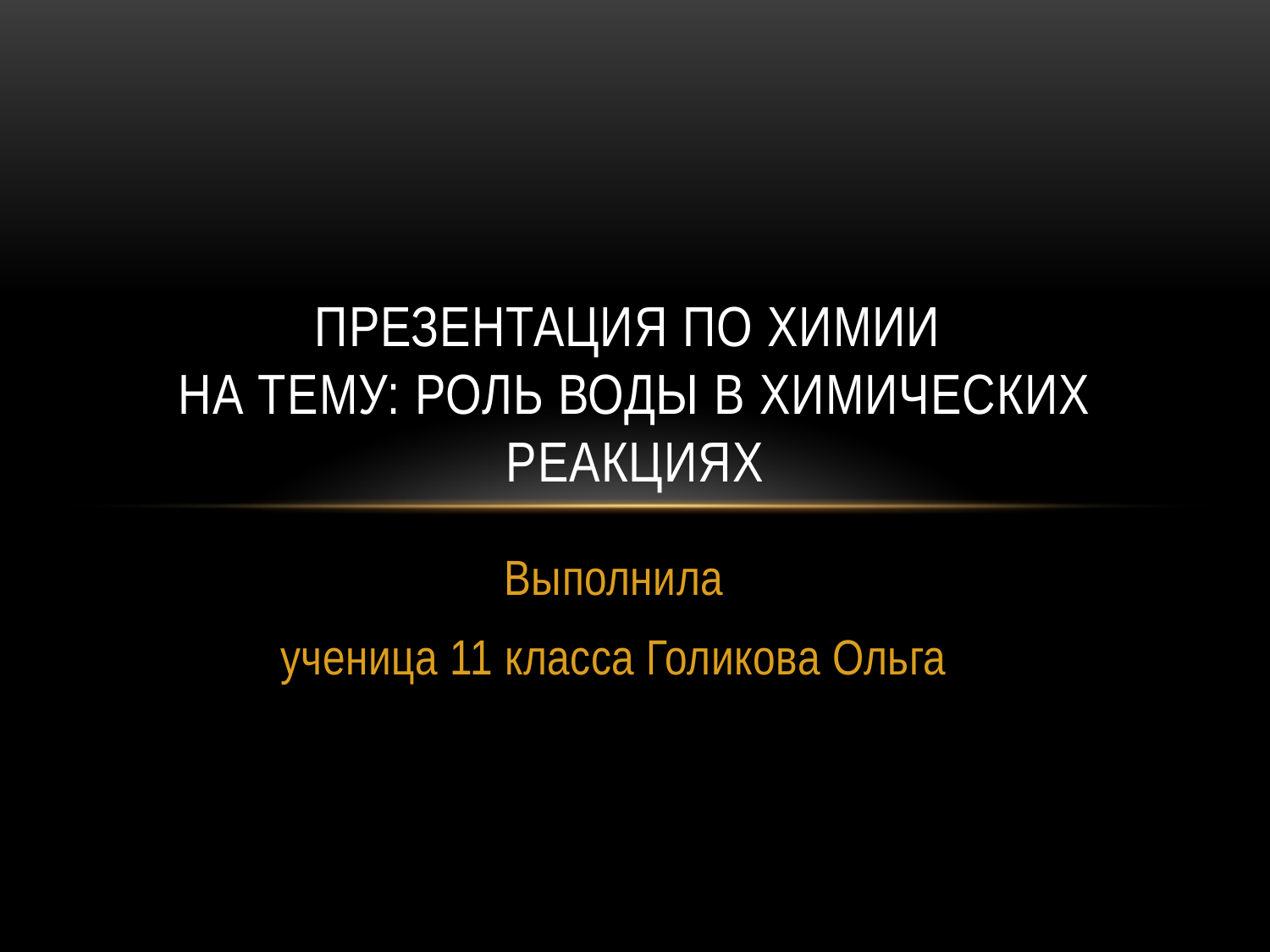

# Презентация по химии на тему: Роль воды в химических реакциях
Выполнила
ученица 11 класса Голикова Ольга